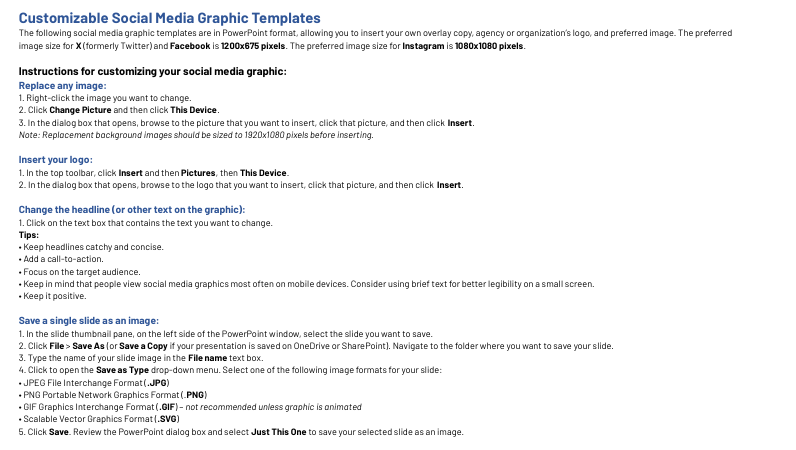

Customizable Social Media Graphic Templates
The following social media graphic templates are in PowerPoint format, allowing you to insert your own overlay copy, agency or organization’s logo, and preferred image. The preferred image size for X (formerly Twitter) and Facebook is 1200x675 pixels. The preferred image size for Instagram is 1080x1080 pixels.

Instructions for customizing your social media graphic:
Replace any image:
1. Right-click the image you want to change.
2. Click Change Picture and then click This Device.
3. In the dialog box that opens, browse to the picture that you want to insert, click that picture, and then click Insert.
Note: Replacement background images should be sized to 1920x1080 pixels before inserting.
Insert your logo:
1. In the top toolbar, click Insert and then Pictures, then This Device.
2. In the dialog box that opens, browse to the logo that you want to insert, click that picture, and then click Insert.
Change the headline (or other text on the graphic):
1. Click on the text box that contains the text you want to change.
Tips:
• Keep headlines catchy and concise.
• Add a call-to-action.
• Focus on the target audience.
• Keep in mind that people view social media graphics most often on mobile devices. Consider using brief text for better legibility on a small screen.
• Keep it positive.
Save a single slide as an image:
1. In the slide thumbnail pane, on the left side of the PowerPoint window, select the slide you want to save.
2. Click File > Save As (or Save a Copy if your presentation is saved on OneDrive or SharePoint). Navigate to the folder where you want to save your slide.
3. Type the name of your slide image in the File name text box.
4. Click to open the Save as Type drop-down menu. Select one of the following image formats for your slide:
• JPEG File Interchange Format (.JPG)
• PNG Portable Network Graphics Format (.PNG)
• GIF Graphics Interchange Format (.GIF) – not recommended unless graphic is animated
• Scalable Vector Graphics Format (.SVG)
5. Click Save. Review the PowerPoint dialog box and select Just This One to save your selected slide as an image.